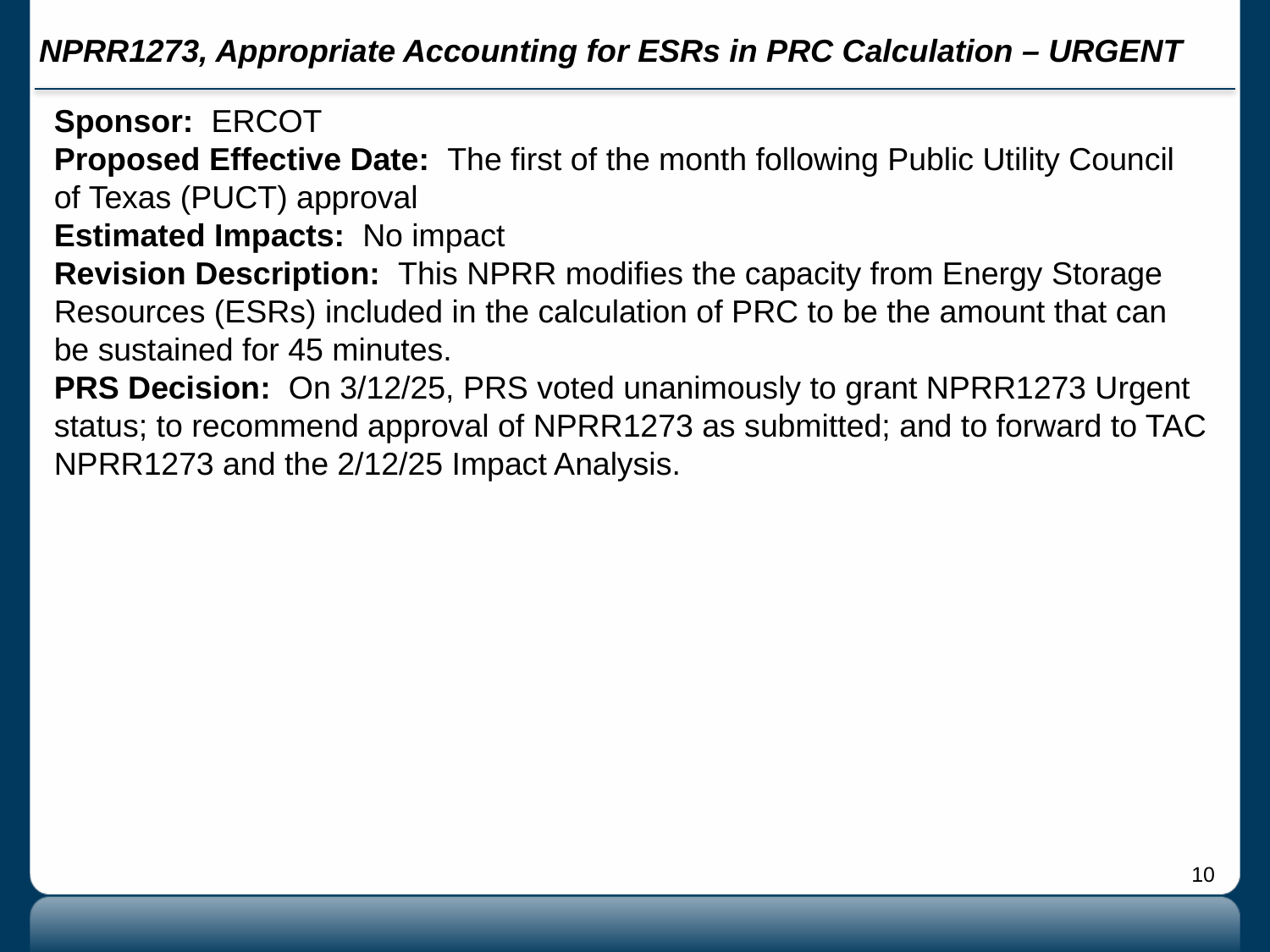

# NPRR1273, Appropriate Accounting for ESRs in PRC Calculation – URGENT
Sponsor:  ERCOT
Proposed Effective Date:  The first of the month following Public Utility Council of Texas (PUCT) approval
Estimated Impacts:  No impact
Revision Description:  This NPRR modifies the capacity from Energy Storage Resources (ESRs) included in the calculation of PRC to be the amount that can be sustained for 45 minutes.
PRS Decision:  On 3/12/25, PRS voted unanimously to grant NPRR1273 Urgent status; to recommend approval of NPRR1273 as submitted; and to forward to TAC NPRR1273 and the 2/12/25 Impact Analysis.